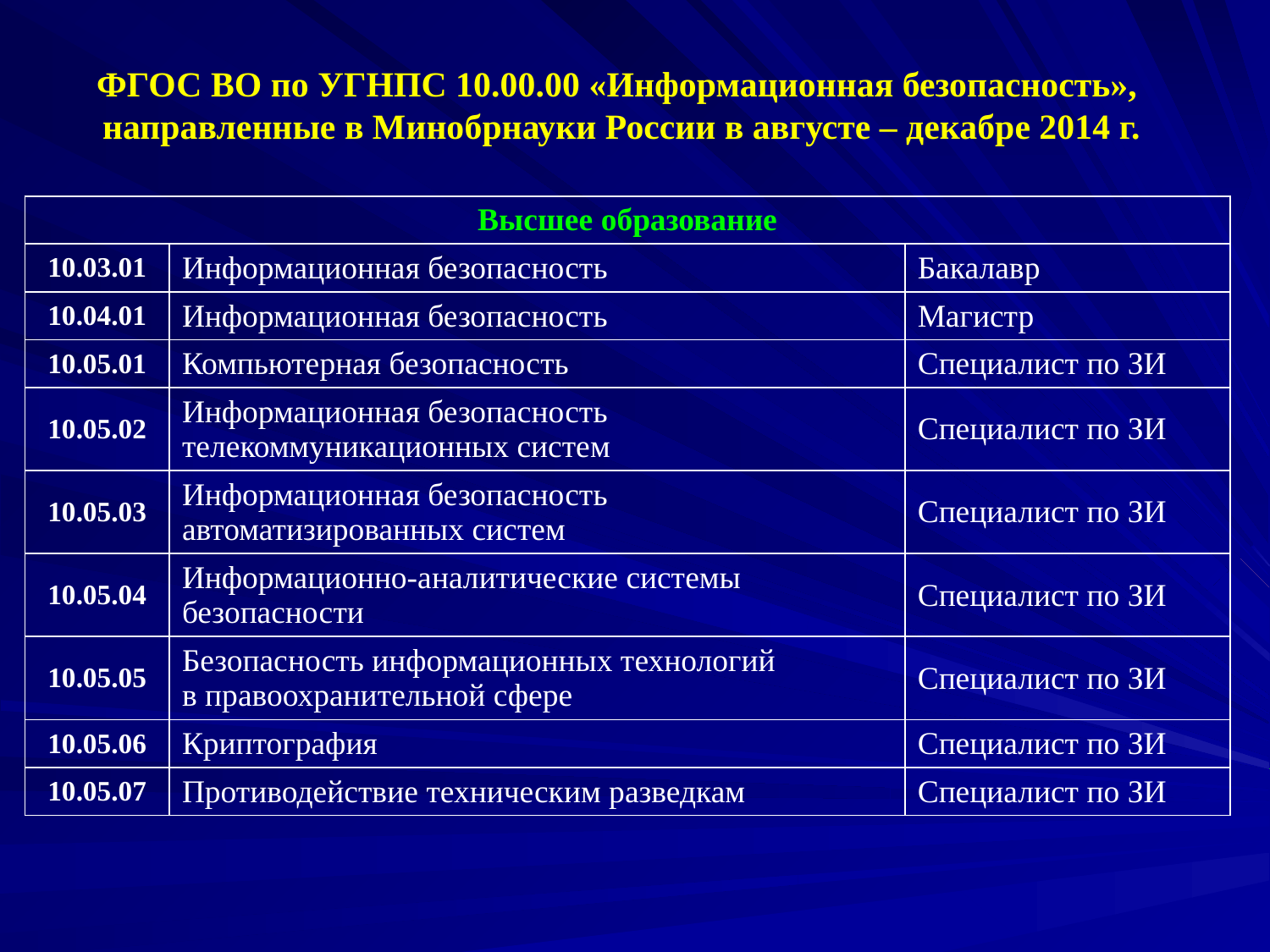

ФГОС ВО по УГНПС 10.00.00 «Информационная безопасность»,
направленные в Минобрнауки России в августе – декабре 2014 г.
| Высшее образование |  |  |
| --- | --- | --- |
| 10.03.01 | Информационная безопасность | Бакалавр |
| 10.04.01 | Информационная безопасность | Магистр |
| 10.05.01 | Компьютерная безопасность | Специалист по ЗИ |
| 10.05.02 | Информационная безопасность телекоммуникационных систем | Специалист по ЗИ |
| 10.05.03 | Информационная безопасность автоматизированных систем | Специалист по ЗИ |
| 10.05.04 | Информационно-аналитические системы безопасности | Специалист по ЗИ |
| 10.05.05 | Безопасность информационных технологий в правоохранительной сфере | Специалист по ЗИ |
| 10.05.06 | Криптография | Специалист по ЗИ |
| 10.05.07 | Противодействие техническим разведкам | Специалист по ЗИ |